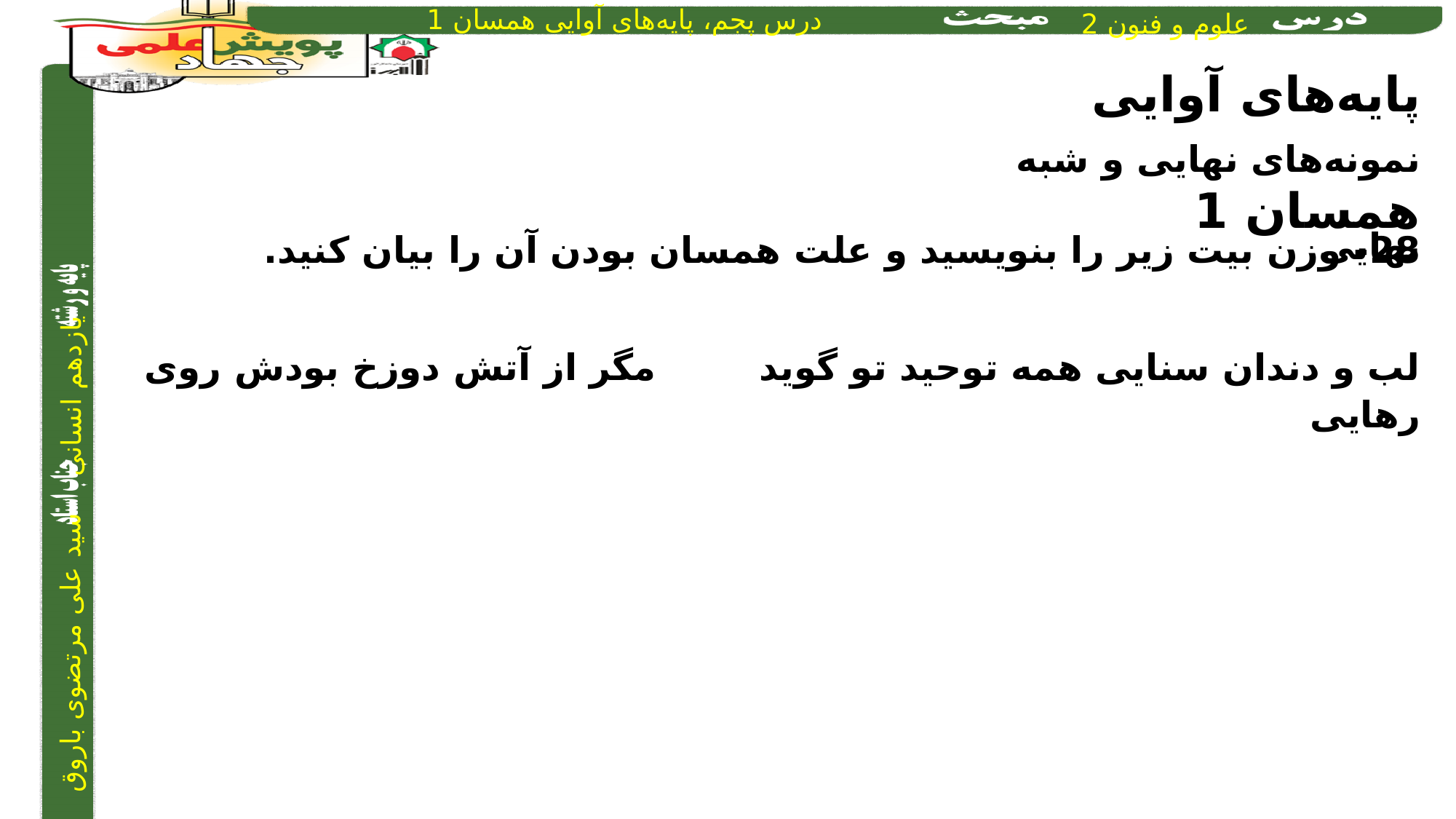

پایه‌های آوایی همسان 1
نمونه‌های نهایی و شبه نهایی
28- وزن بیت زیر را بنویسید و علت همسان بودن آن را بیان کنید.

لب و دندان سنایی همه توحید تو گوید		مگر از آتش دوزخ بودش روی رهایی